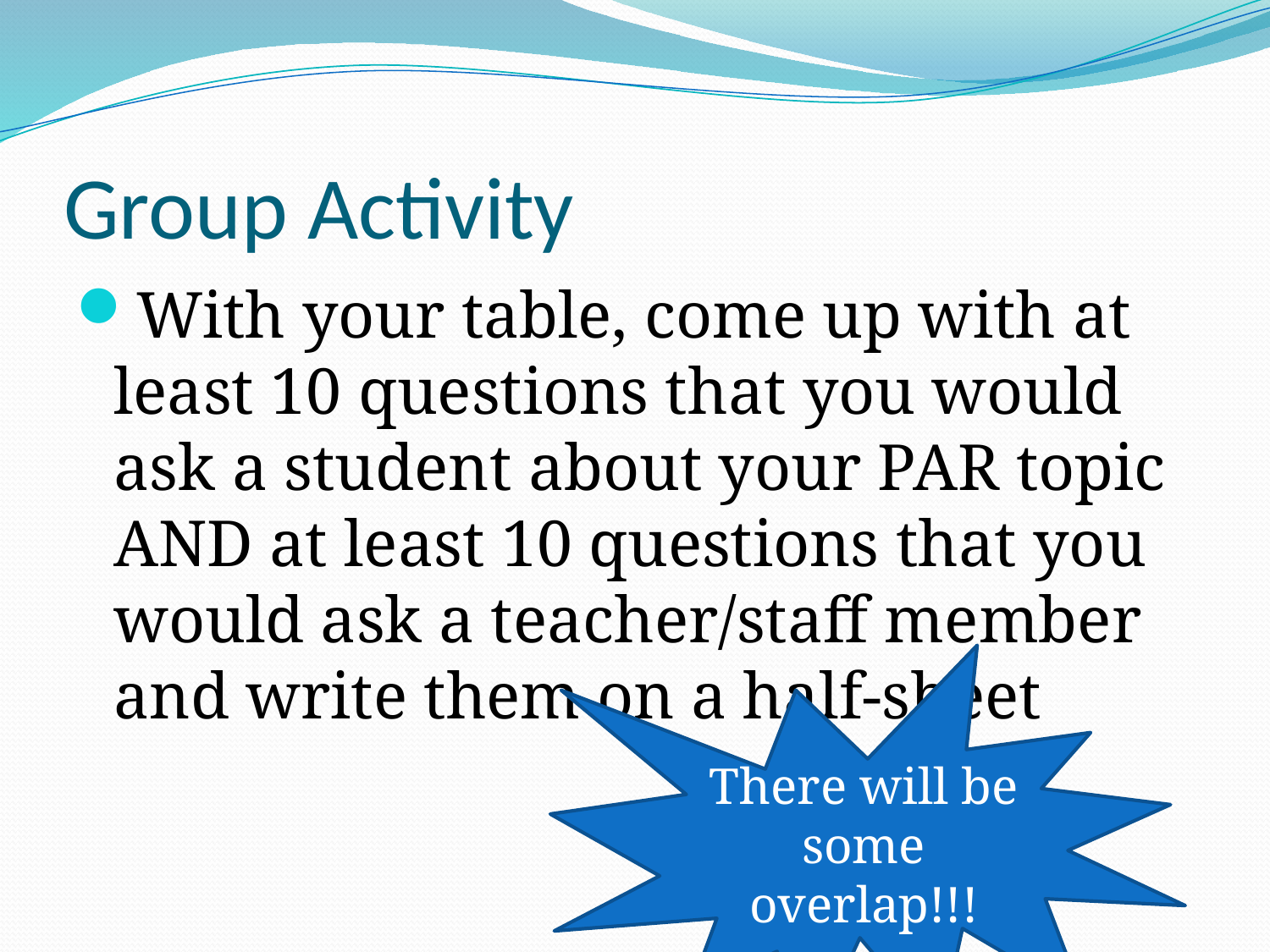

# Group Activity
With your table, come up with at least 10 questions that you would ask a student about your PAR topic AND at least 10 questions that you would ask a teacher/staff member and write them on a half-sheet
There will be some overlap!!!